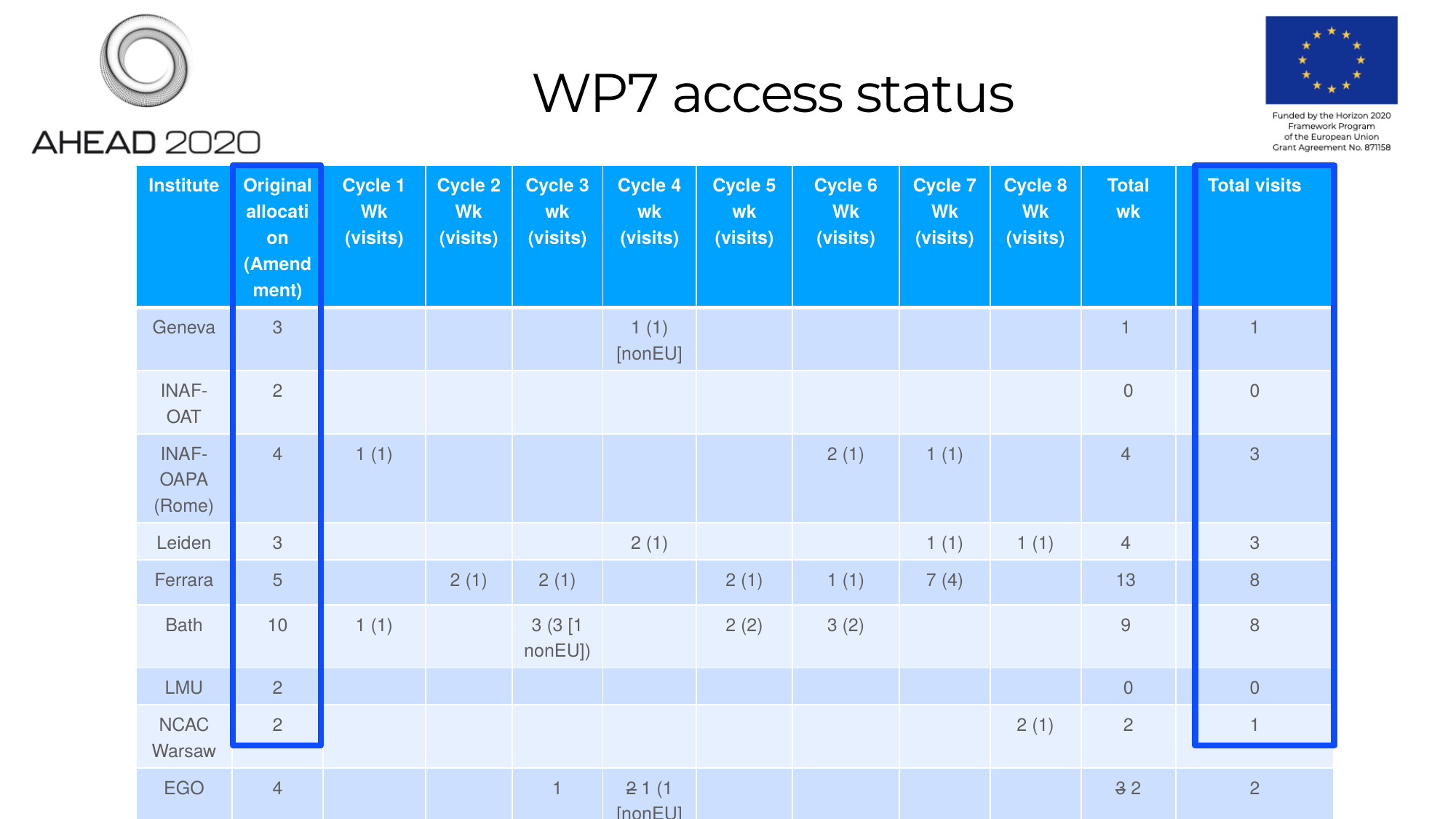

# WP7 access status

| Institute | Original allocation (Amendment) | Cycle 1 Wk (visits) | Cycle 2 Wk (visits) | Cycle 3 wk (visits) | Cycle 4 wk (visits) | Cycle 5 wk (visits) | Cycle 6 Wk (visits) | Cycle 7 Wk (visits) | Cycle 8 Wk (visits) | Total wk | Total visits |
| --- | --- | --- | --- | --- | --- | --- | --- | --- | --- | --- | --- |
| Geneva | 3 |  |  |  | 1 (1) [nonEU] |  |  |  |  | 1 | 1 |
| INAF-OAT | 2 |  |  |  |  |  |  |  |  | 0 | 0 |
| INAF-OAPA (Rome) | 4 | 1 (1) |  |  |  |  | 2 (1) | 1 (1) |  | 4 | 3 |
| Leiden | 3 |  |  |  | 2 (1) |  |  | 1 (1) | 1 (1) | 4 | 3 |
| Ferrara | 5 |  | 2 (1) | 2 (1) |  | 2 (1) | 1 (1) | 7 (4) |  | 13 | 8 |
| Bath | 10 | 1 (1) |  | 3 (3 [1 nonEU]) |  | 2 (2) | 3 (2) |  |  | 9 | 8 |
| LMU | 2 |  |  |  |  |  |  |  |  | 0 | 0 |
| NCAC Warsaw | 2 |  |  |  |  |  |  |  | 2 (1) | 2 | 1 |
| EGO | 4 |  |  | 1 | 2 1 (1 [nonEU]) |  |  |  |  | 3 2 | 2 |